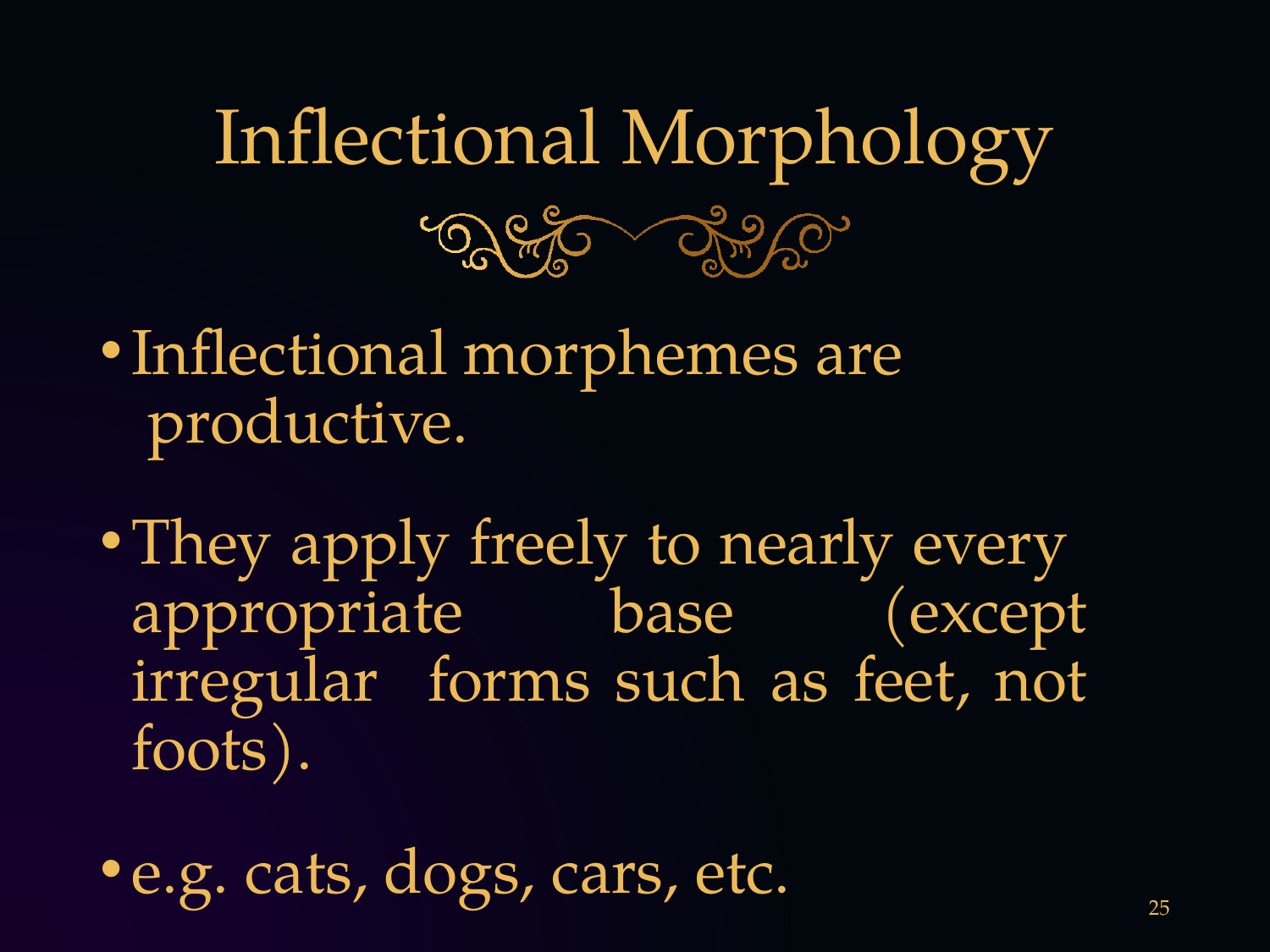

# Inflectional Morphology
Inflectional morphemes are  productive.
They apply freely to nearly every  appropriate base (except irregular  forms such as feet, not foots).
e.g. cats, dogs, cars, etc.
25